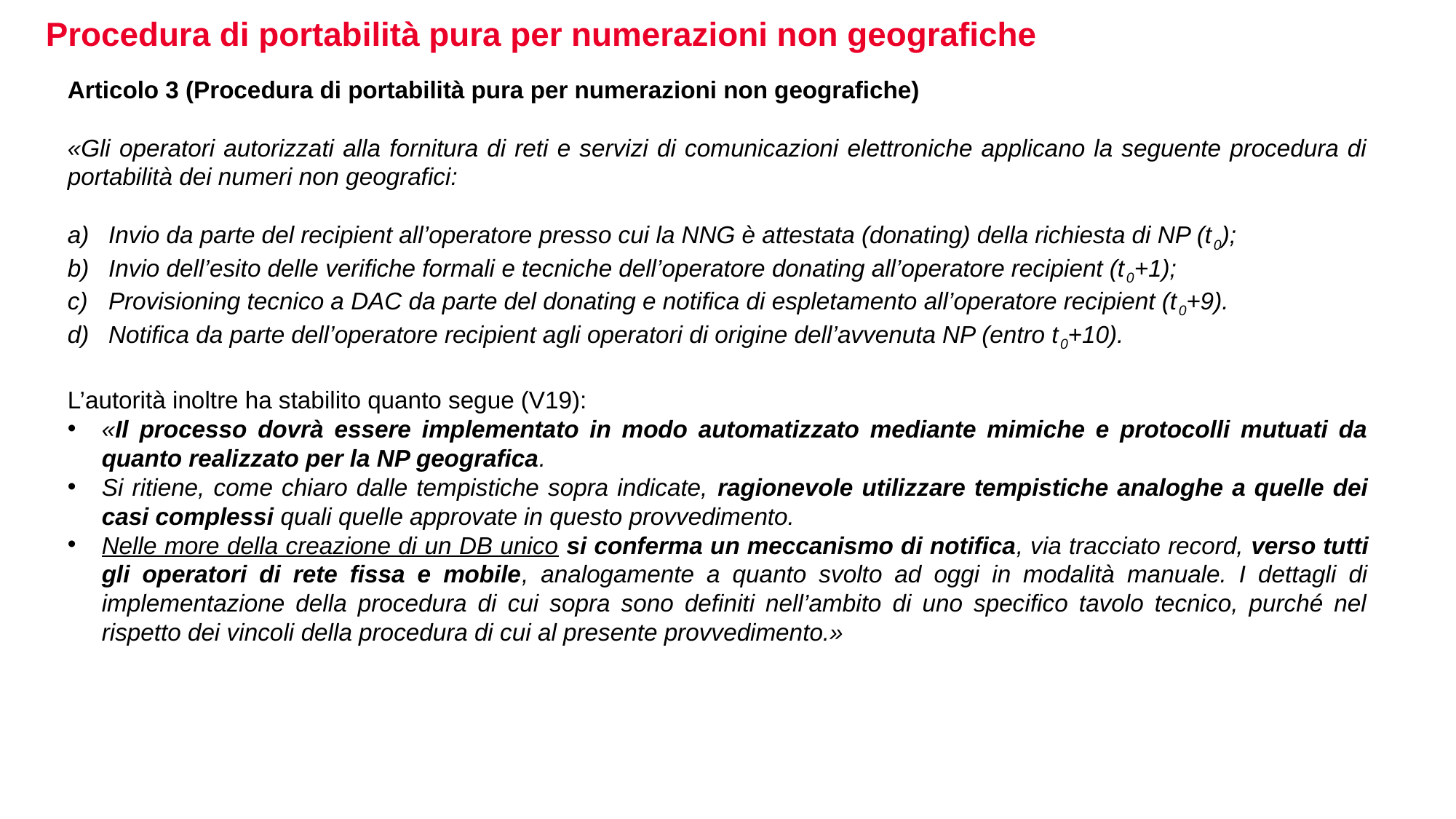

Procedura di portabilità pura per numerazioni non geografiche

Articolo 3 (Procedura di portabilità pura per numerazioni non geografiche)

«Gli operatori autorizzati alla fornitura di reti e servizi di comunicazioni elettroniche applicano la seguente procedura di portabilità dei numeri non geografici:

Invio da parte del recipient all’operatore presso cui la NNG è attestata (donating) della richiesta di NP (t0);
Invio dell’esito delle verifiche formali e tecniche dell’operatore donating all’operatore recipient (t0+1);
Provisioning tecnico a DAC da parte del donating e notifica di espletamento all’operatore recipient (t0+9).
Notifica da parte dell’operatore recipient agli operatori di origine dell’avvenuta NP (entro t0+10).

L’autorità inoltre ha stabilito quanto segue (V19):
«Il processo dovrà essere implementato in modo automatizzato mediante mimiche e protocolli mutuati da quanto realizzato per la NP geografica.
Si ritiene, come chiaro dalle tempistiche sopra indicate, ragionevole utilizzare tempistiche analoghe a quelle dei casi complessi quali quelle approvate in questo provvedimento.
Nelle more della creazione di un DB unico si conferma un meccanismo di notifica, via tracciato record, verso tutti gli operatori di rete fissa e mobile, analogamente a quanto svolto ad oggi in modalità manuale. I dettagli di implementazione della procedura di cui sopra sono definiti nell’ambito di uno specifico tavolo tecnico, purché nel rispetto dei vincoli della procedura di cui al presente provvedimento.»